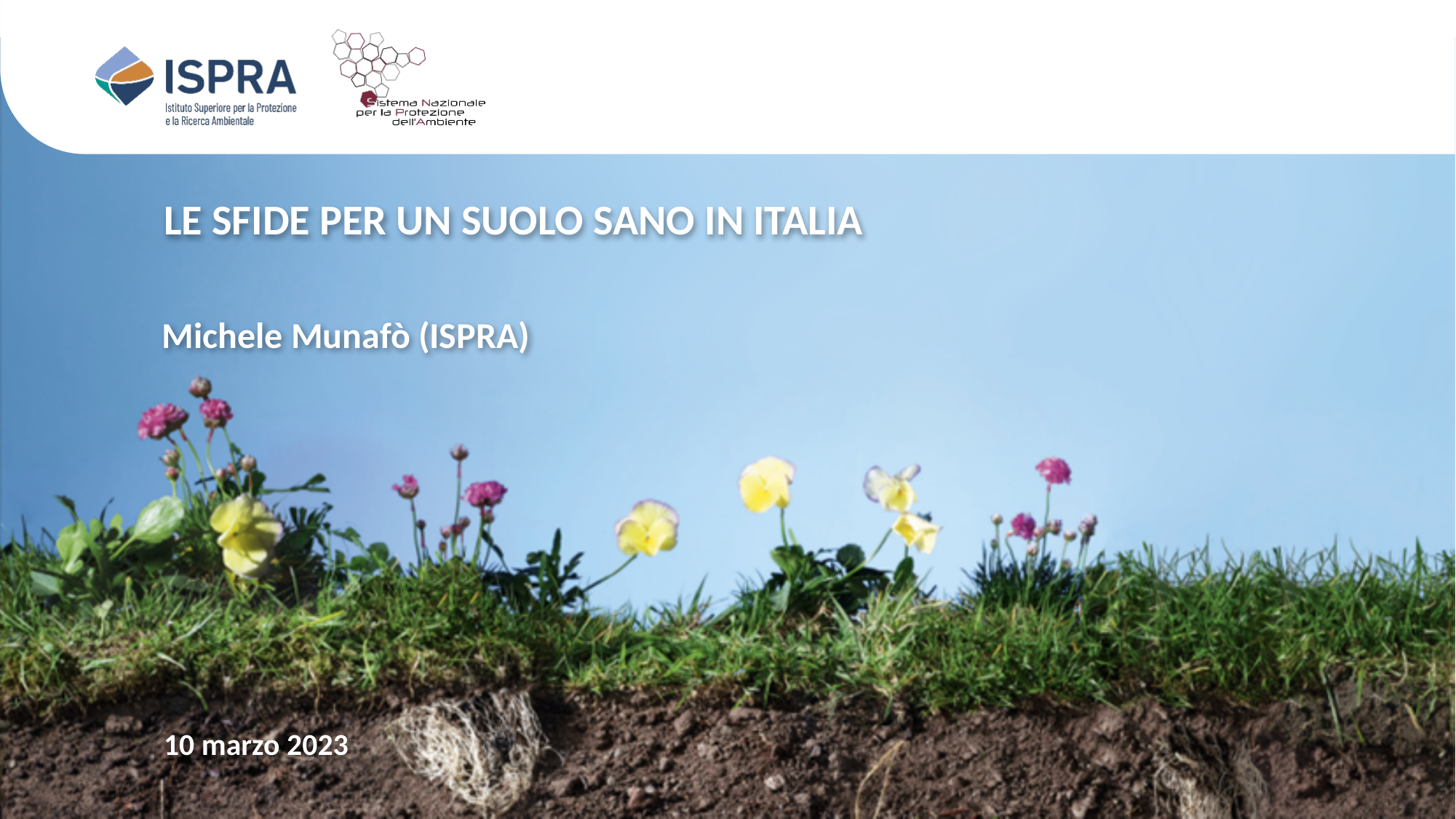

# LE SFIDE PER UN SUOLO SANO IN ITALIA
Michele Munafò (ISPRA)
10 marzo 2023